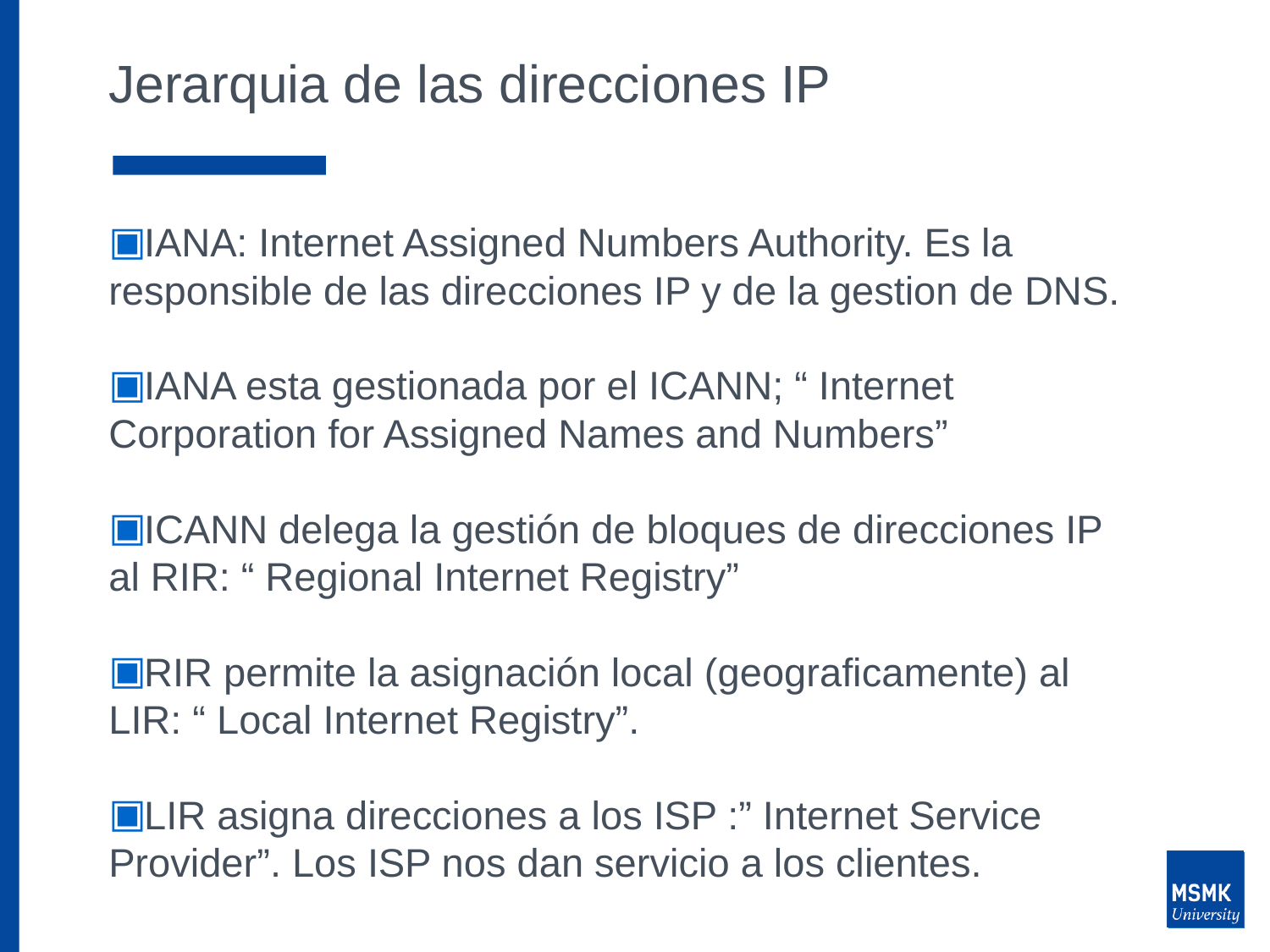

# Jerarquia de las direcciones IP
IANA: Internet Assigned Numbers Authority. Es la responsible de las direcciones IP y de la gestion de DNS.

IANA esta gestionada por el ICANN; “ Internet Corporation for Assigned Names and Numbers”

ICANN delega la gestión de bloques de direcciones IP al RIR: “ Regional Internet Registry”

RIR permite la asignación local (geograficamente) al LIR: “ Local Internet Registry”.

LIR asigna direcciones a los ISP :” Internet Service Provider”. Los ISP nos dan servicio a los clientes.